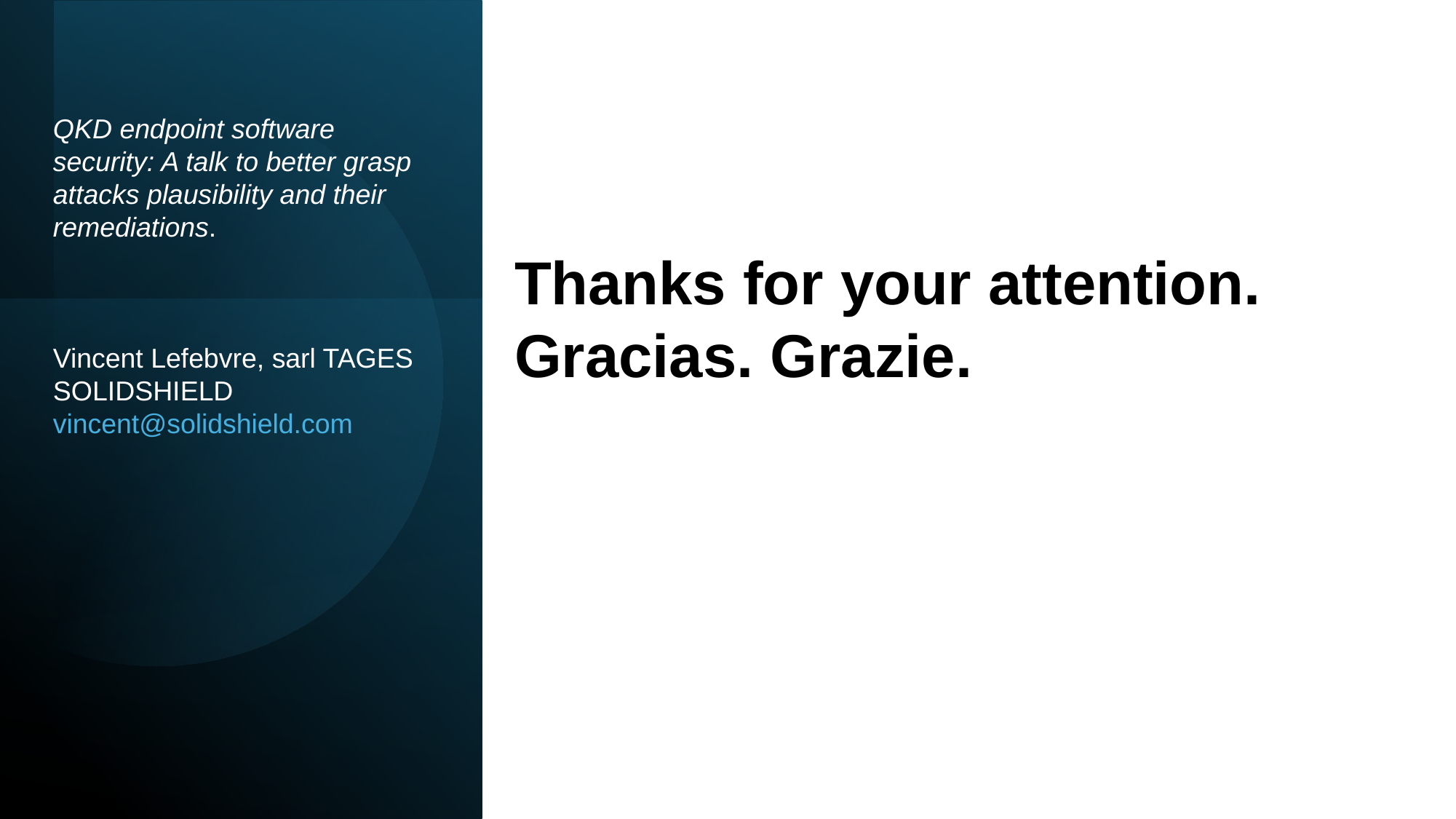

QKD endpoint software security: A talk to better grasp attacks plausibility and their remediations.

Vincent Lefebvre, sarl TAGES SOLIDSHIELD
vincent@solidshield.com

Thanks for your attention.
Gracias. Grazie.